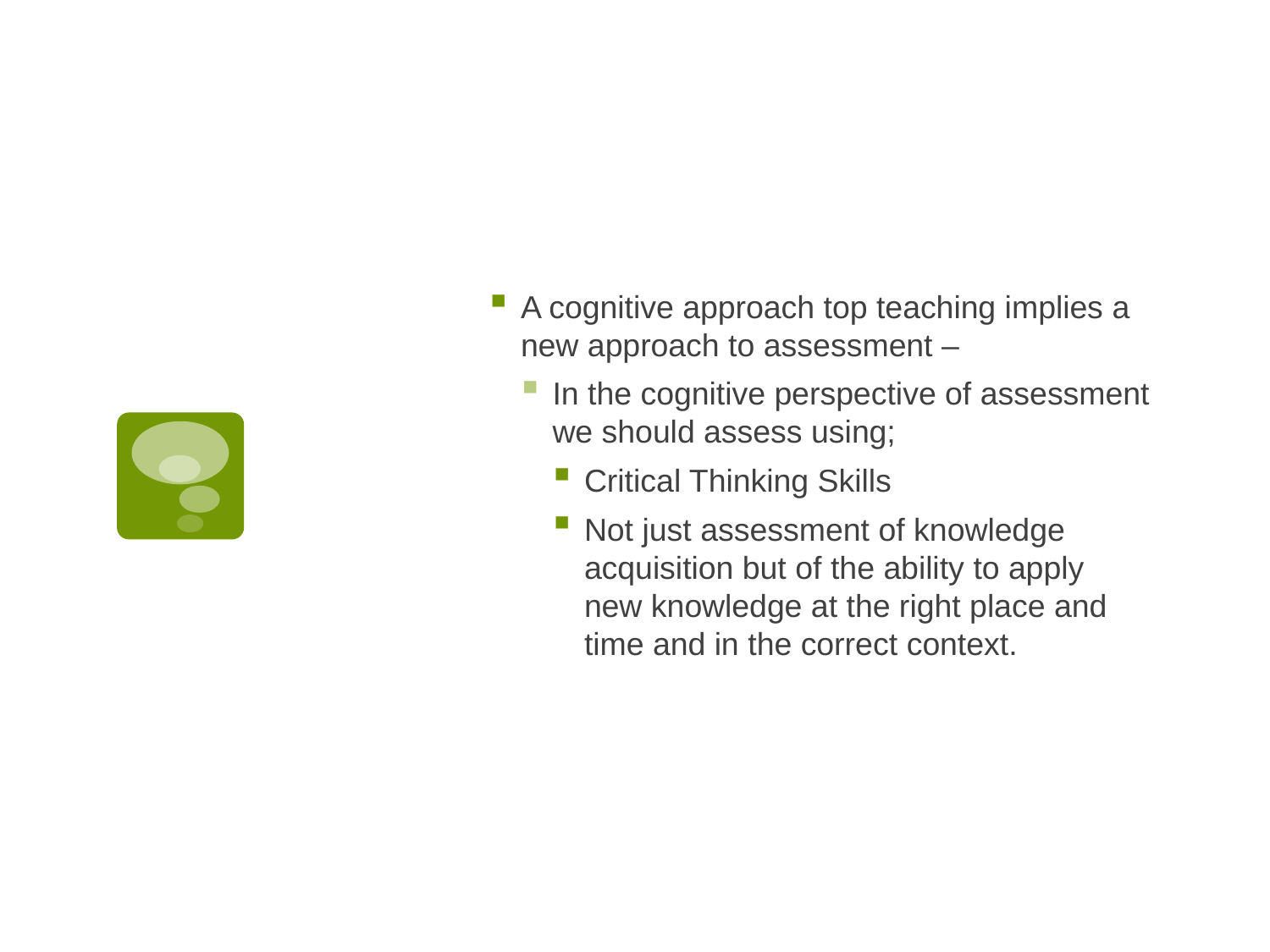

A cognitive approach top teaching implies a new approach to assessment –
In the cognitive perspective of assessment we should assess using;
Critical Thinking Skills
Not just assessment of knowledge acquisition but of the ability to apply new knowledge at the right place and time and in the correct context.